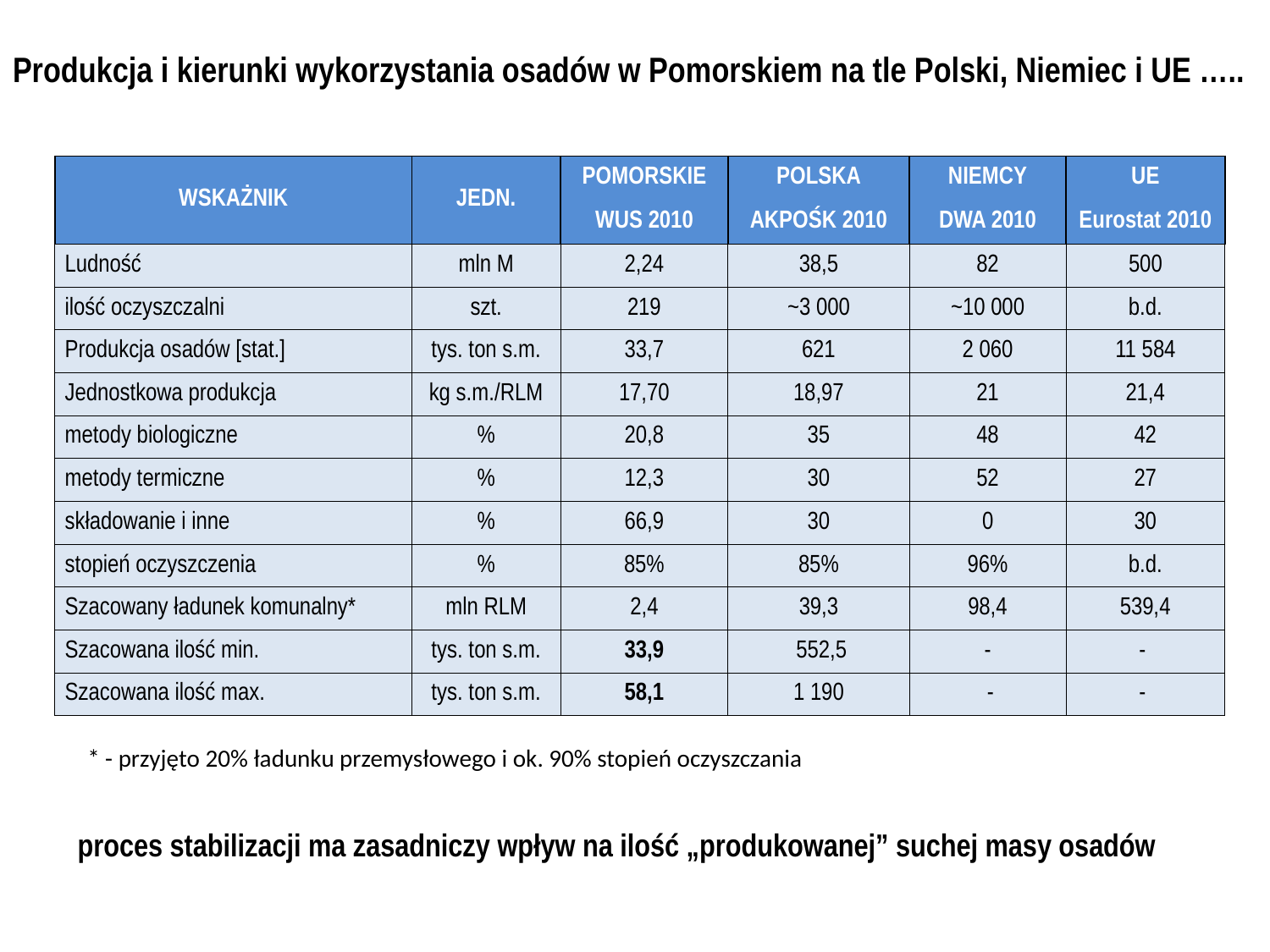

# Produkcja i kierunki wykorzystania osadów w Pomorskiem na tle Polski, Niemiec i UE …..
| WSKAŻNIK | JEDN. | POMORSKIE | POLSKA | NIEMCY | UE |
| --- | --- | --- | --- | --- | --- |
|  |  | WUS 2010 | AKPOŚK 2010 | DWA 2010 | Eurostat 2010 |
| Ludność | mln M | 2,24 | 38,5 | 82 | 500 |
| ilość oczyszczalni | szt. | 219 | ~3 000 | ~10 000 | b.d. |
| Produkcja osadów [stat.] | tys. ton s.m. | 33,7 | 621 | 2 060 | 11 584 |
| Jednostkowa produkcja | kg s.m./RLM | 17,70 | 18,97 | 21 | 21,4 |
| metody biologiczne | % | 20,8 | 35 | 48 | 42 |
| metody termiczne | % | 12,3 | 30 | 52 | 27 |
| składowanie i inne | % | 66,9 | 30 | 0 | 30 |
| stopień oczyszczenia | % | 85% | 85% | 96% | b.d. |
| Szacowany ładunek komunalny\* | mln RLM | 2,4 | 39,3 | 98,4 | 539,4 |
| Szacowana ilość min. | tys. ton s.m. | 33,9 | 552,5 | - | - |
| Szacowana ilość max. | tys. ton s.m. | 58,1 | 1 190 | - | - |
* - przyjęto 20% ładunku przemysłowego i ok. 90% stopień oczyszczania
proces stabilizacji ma zasadniczy wpływ na ilość „produkowanej” suchej masy osadów